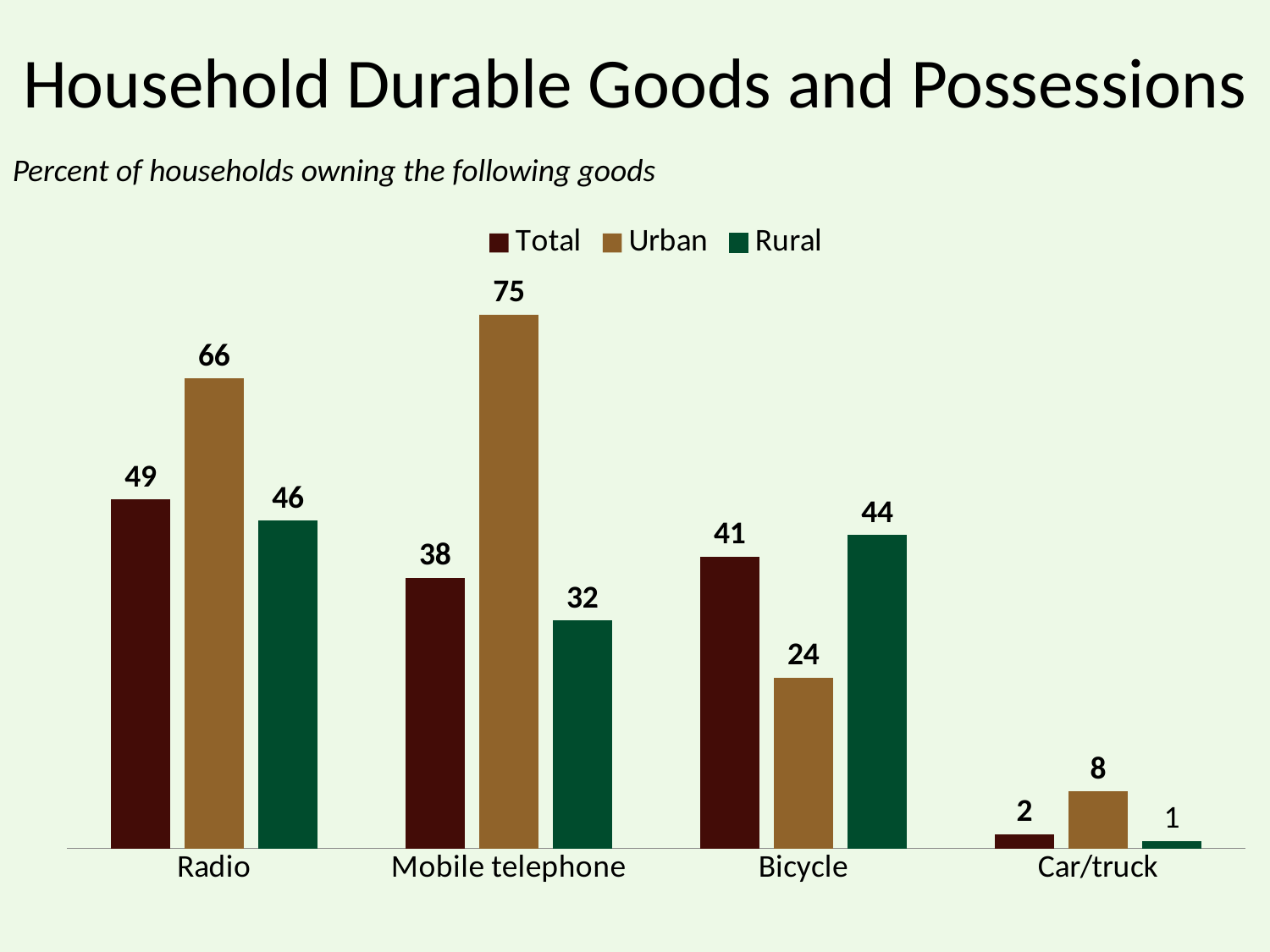

# Household Durable Goods and Possessions
Percent of households owning the following goods

### Chart

| Category | Total | Urban | Rural |
|---|---|---|---|
| Radio | 49.0 | 66.0 | 46.0 |
| Mobile telephone | 38.0 | 75.0 | 32.0 |
| Bicycle | 41.0 | 24.0 | 44.0 |
| Car/truck | 2.0 | 8.0 | 1.0 |